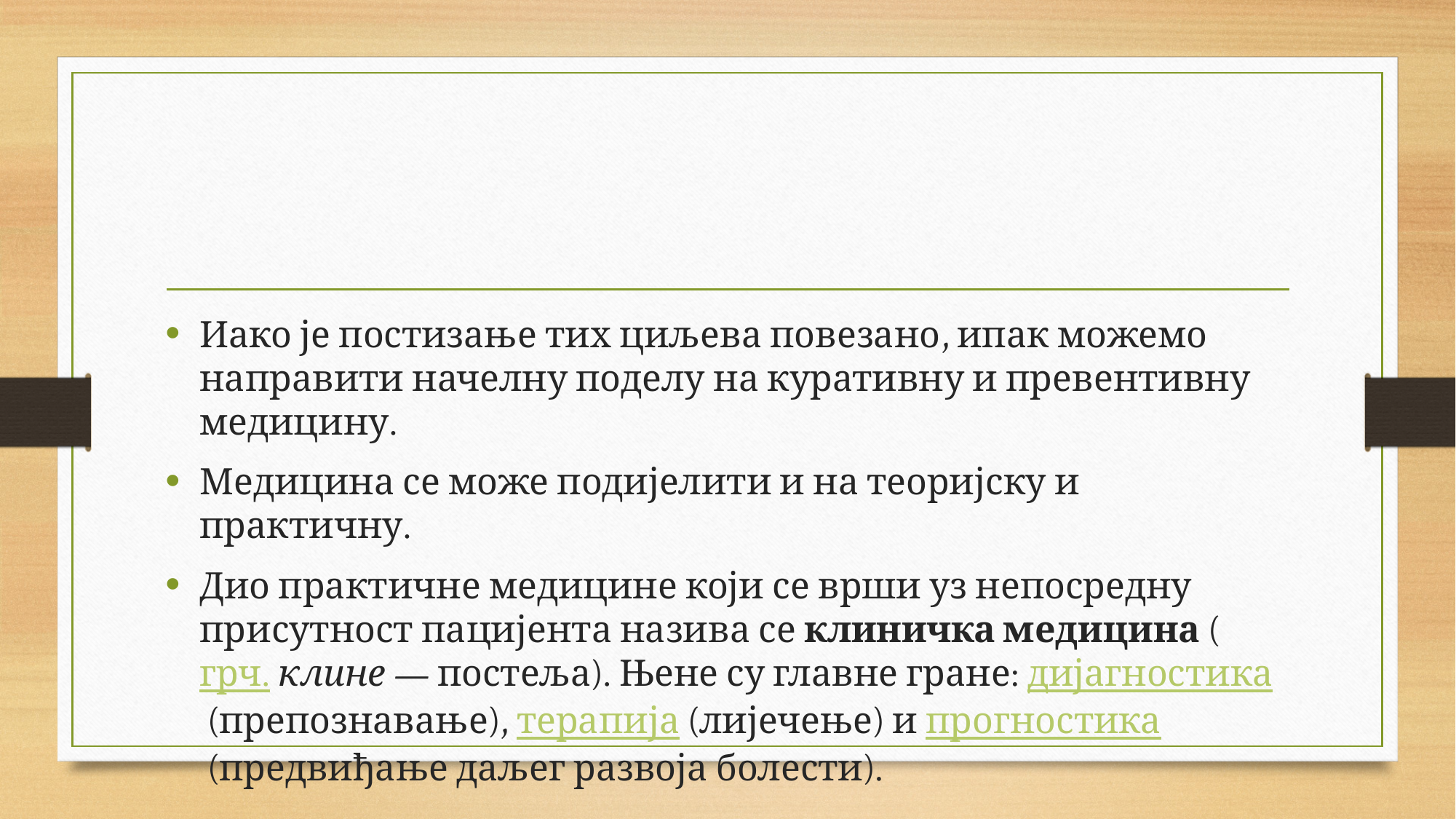

Иако је постизање тих циљева повезано, ипак можемо направити начелну поделу на куративну и превентивну медицину.
Медицина се може подијелити и на теоријску и практичну.
Дио практичне медицине који се врши уз непосредну присутност пацијента назива се клиничка медицина (грч. клине — постеља). Њене су главне гране: дијагностика (препознавање), терапија (лијечење) и прогностика (предвиђање даљег развоја болести).